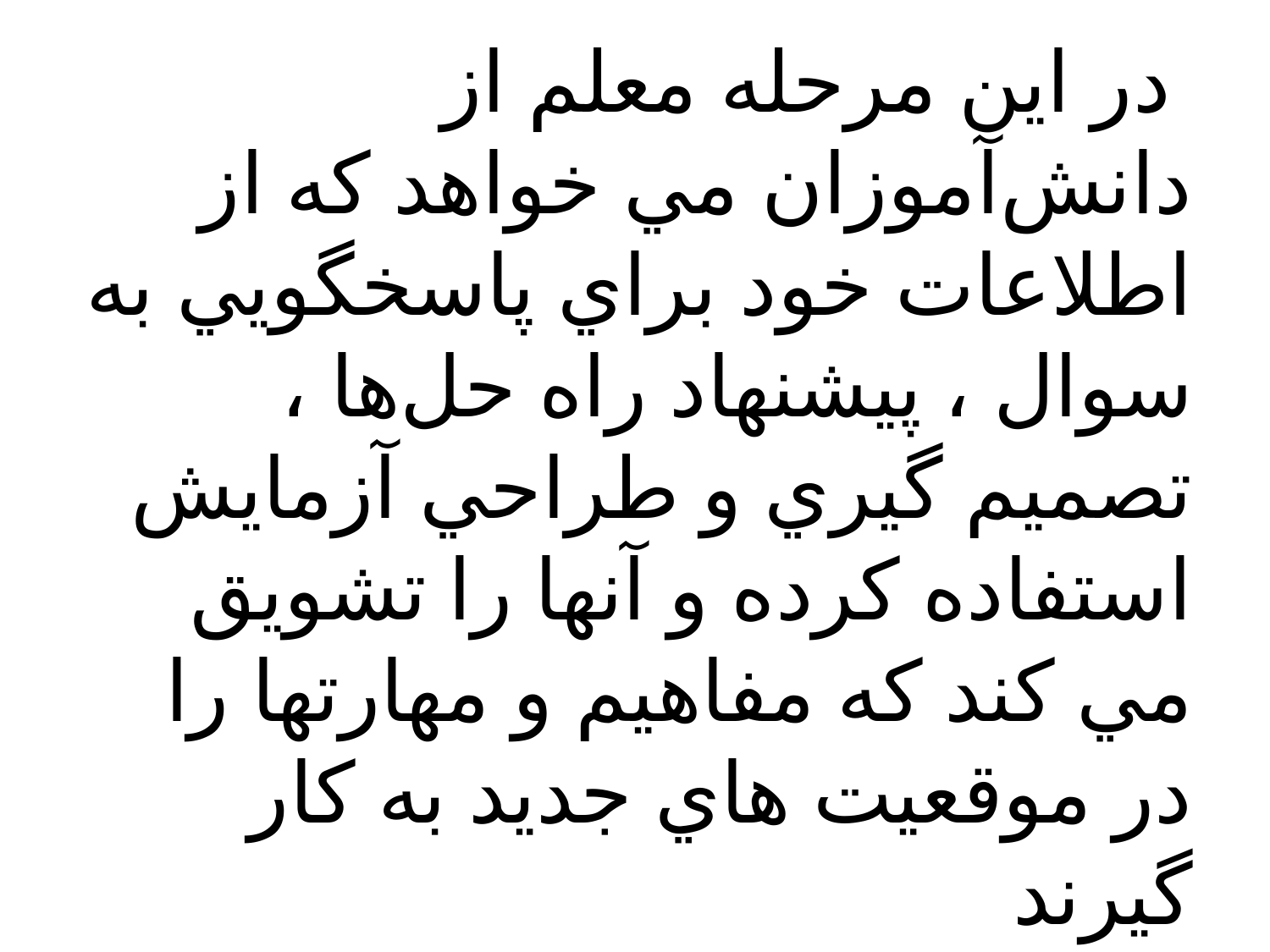

در اين مرحله معلم از دانش‌آموزان مي خواهد كه از اطلاعات خود براي پاسخگويي به سوال ، پيشنهاد راه حل‌ها ، تصميم گيري و طراحي آزمايش استفاده كرده و آنها را تشويق مي كند كه مفاهيم و مهارتها را در موقعيت هاي جديد به كار گيرند